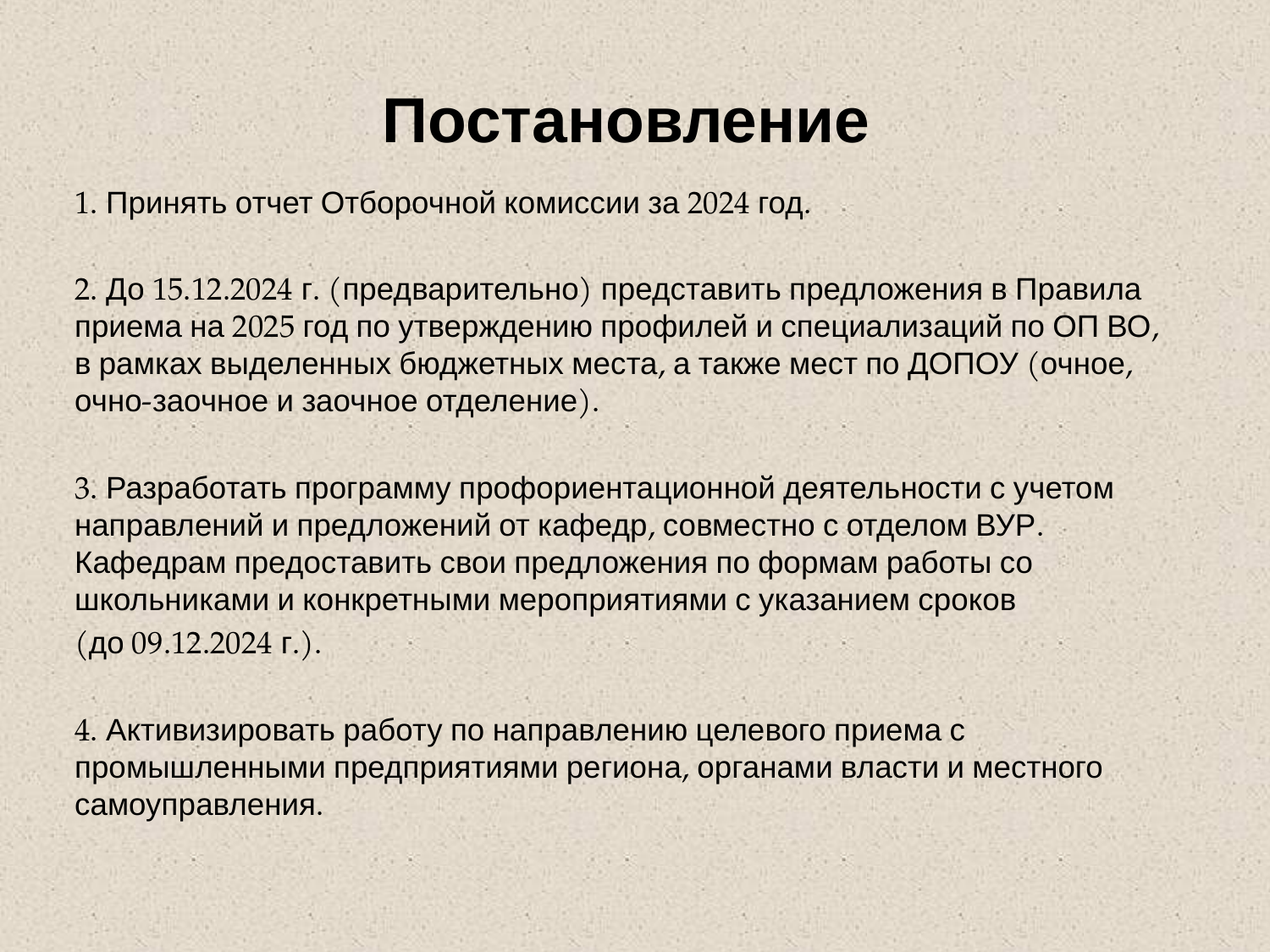

# Постановление
1. Принять отчет Отборочной комиссии за 2024 год.

2. До 15.12.2024 г. (предварительно) представить предложения в Правила приема на 2025 год по утверждению профилей и специализаций по ОП ВО, в рамках выделенных бюджетных места, а также мест по ДОПОУ (очное, очно-заочное и заочное отделение).

3. Разработать программу профориентационной деятельности с учетом направлений и предложений от кафедр, совместно с отделом ВУР. Кафедрам предоставить свои предложения по формам работы со школьниками и конкретными мероприятиями с указанием сроков
(до 09.12.2024 г.).

4. Активизировать работу по направлению целевого приема с промышленными предприятиями региона, органами власти и местного самоуправления.